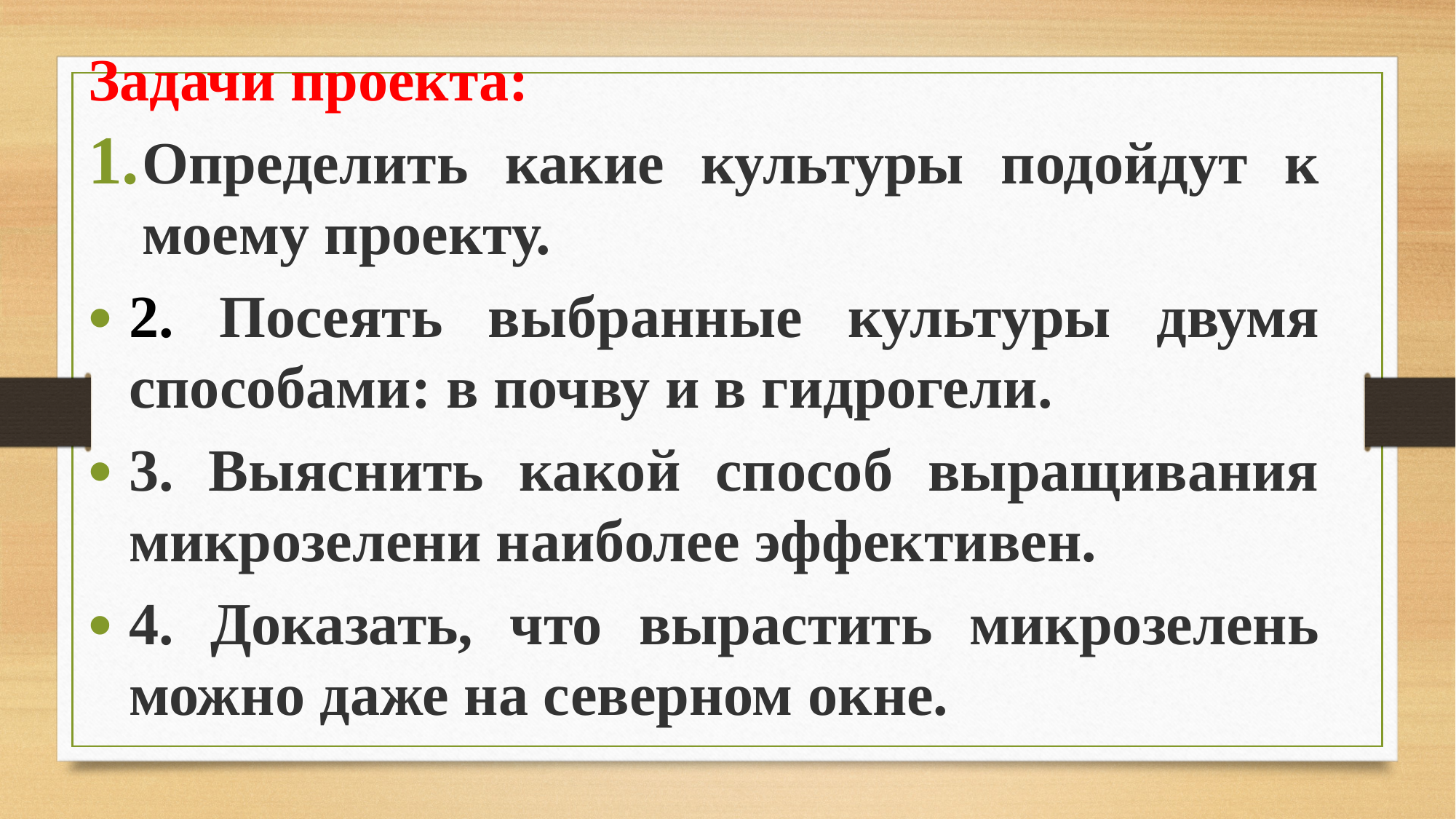

Задачи проекта:
Определить какие культуры подойдут к моему проекту.
2. Посеять выбранные культуры двумя способами: в почву и в гидрогели.
3. Выяснить какой способ выращивания микрозелени наиболее эффективен.
4. Доказать, что вырастить микрозелень можно даже на северном окне.